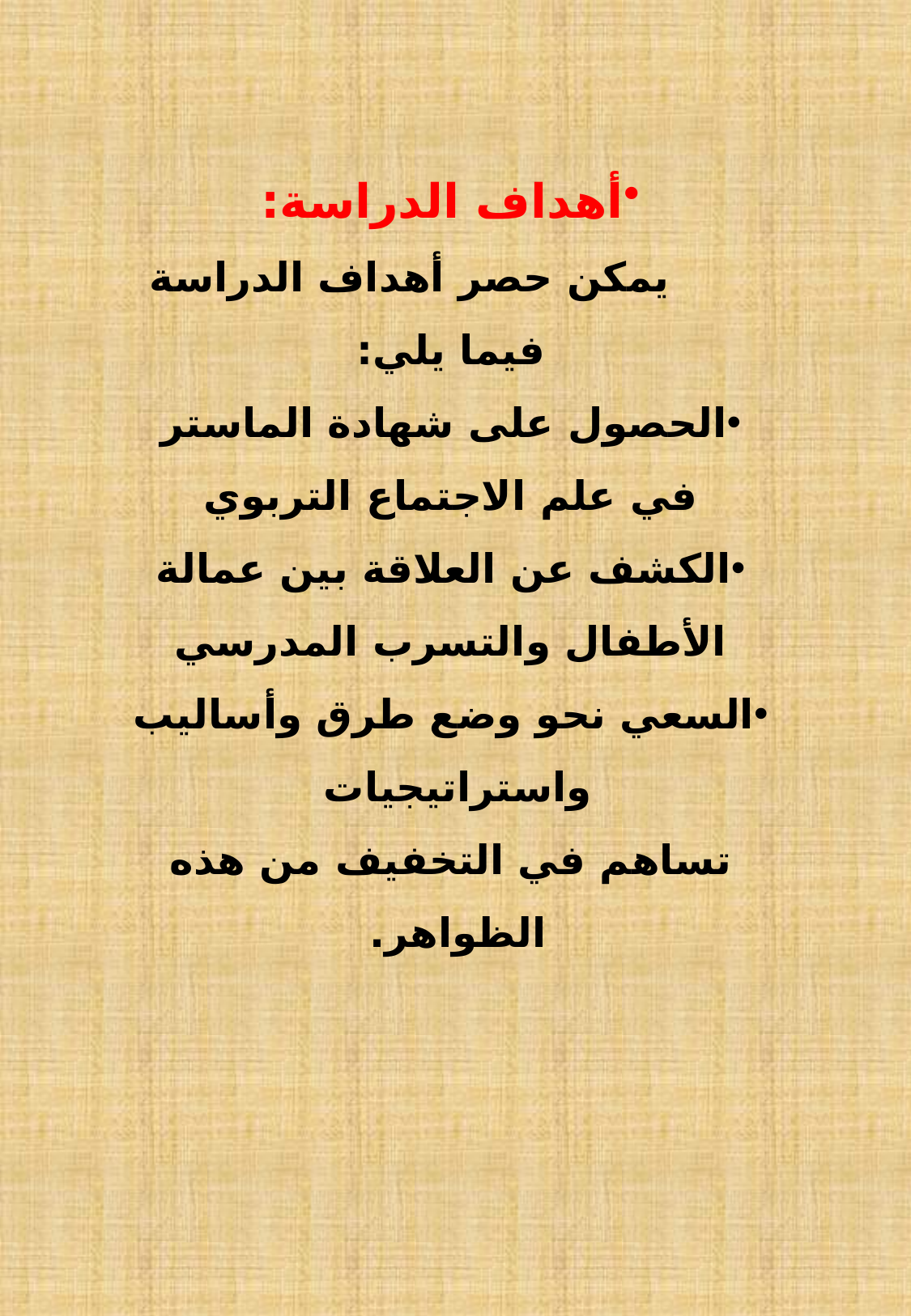

أهداف الدراسة:
       يمكن حصر أهداف الدراسة فيما يلي:
الحصول على شهادة الماستر في علم الاجتماع التربوي
الكشف عن العلاقة بين عمالة الأطفال والتسرب المدرسي
السعي نحو وضع طرق وأساليب واستراتيجيات
تساهم في التخفيف من هذه الظواهر.